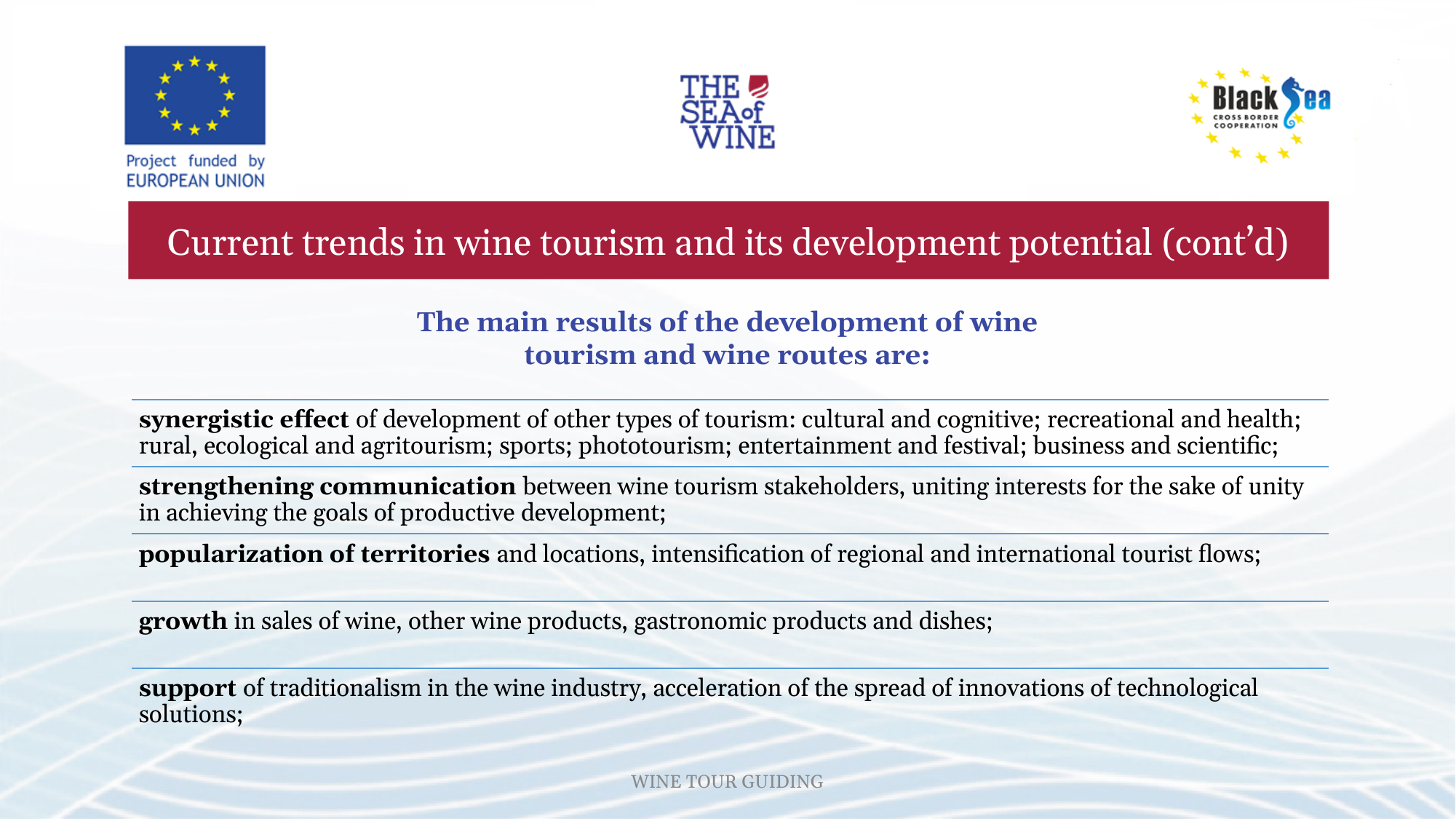

Current trends in wine tourism and its development potential (cont’d)
The main results of the development of wine tourism and wine routes are:

synergistic effect of development of other types of tourism: cultural and cognitive; recreational and health; rural, ecological and agritourism; sports; phototourism; entertainment and festival; business and scientific;

strengthening communication between wine tourism stakeholders, uniting interests for the sake of unity in achieving the goals of productive development;

popularization of territories and locations, intensification of regional and international tourist flows;

growth in sales of wine, other wine products, gastronomic products and dishes;

support of traditionalism in the wine industry, acceleration of the spread of innovations of technological solutions;
WINE TOUR GUIDING